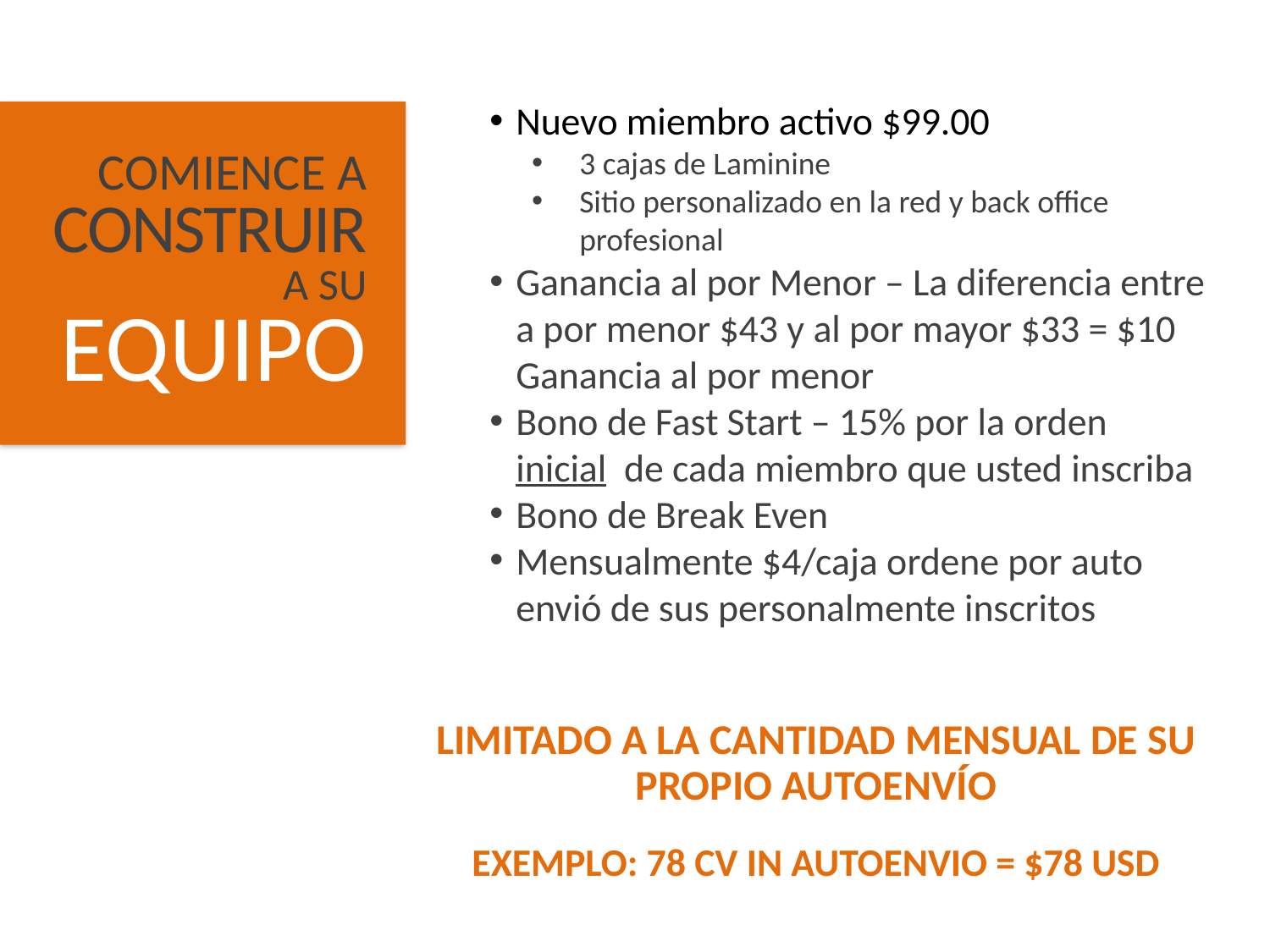

Nuevo miembro activo $99.00
3 cajas de Laminine
Sitio personalizado en la red y back office profesional
Ganancia al por Menor – La diferencia entre a por menor $43 y al por mayor $33 = $10 Ganancia al por menor
Bono de Fast Start – 15% por la orden inicial  de cada miembro que usted inscriba
Bono de Break Even
Mensualmente $4/caja ordene por auto envió de sus personalmente inscritos

START
BUILDING
YOUR
TEAM
COMIENCE A CONSTRUIR
A SU
EQUIPO
LIMITADO A LA CANTIDAD MENSUAL DE SU PROPIO AUTOENVÍO

EXEMPLO: 78 CV IN AUTOENVIO = $78 USD